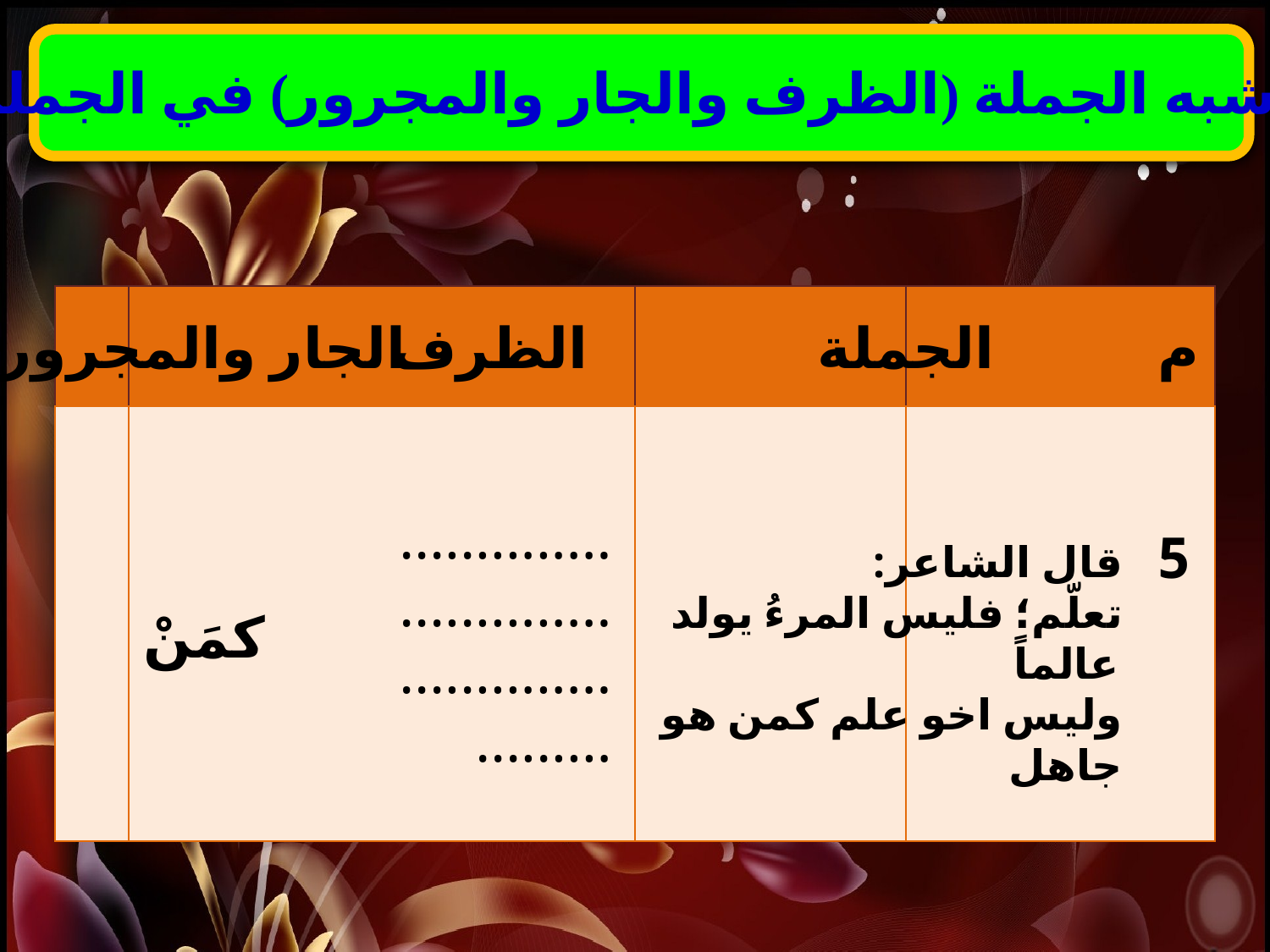

3- حدّد شبه الجملة (الظرف والجار والمجرور) في الجملة التالية
|  |  |  |  |
| --- | --- | --- | --- |
|  |  |  |  |
الجار والمجرور
الظرف
الجملة
م
...................................................
5
قال الشاعر:
تعلّم؛ فليس المرءُ يولد عالماً
وليس اخو علم كمن هو جاهل
كمَنْ